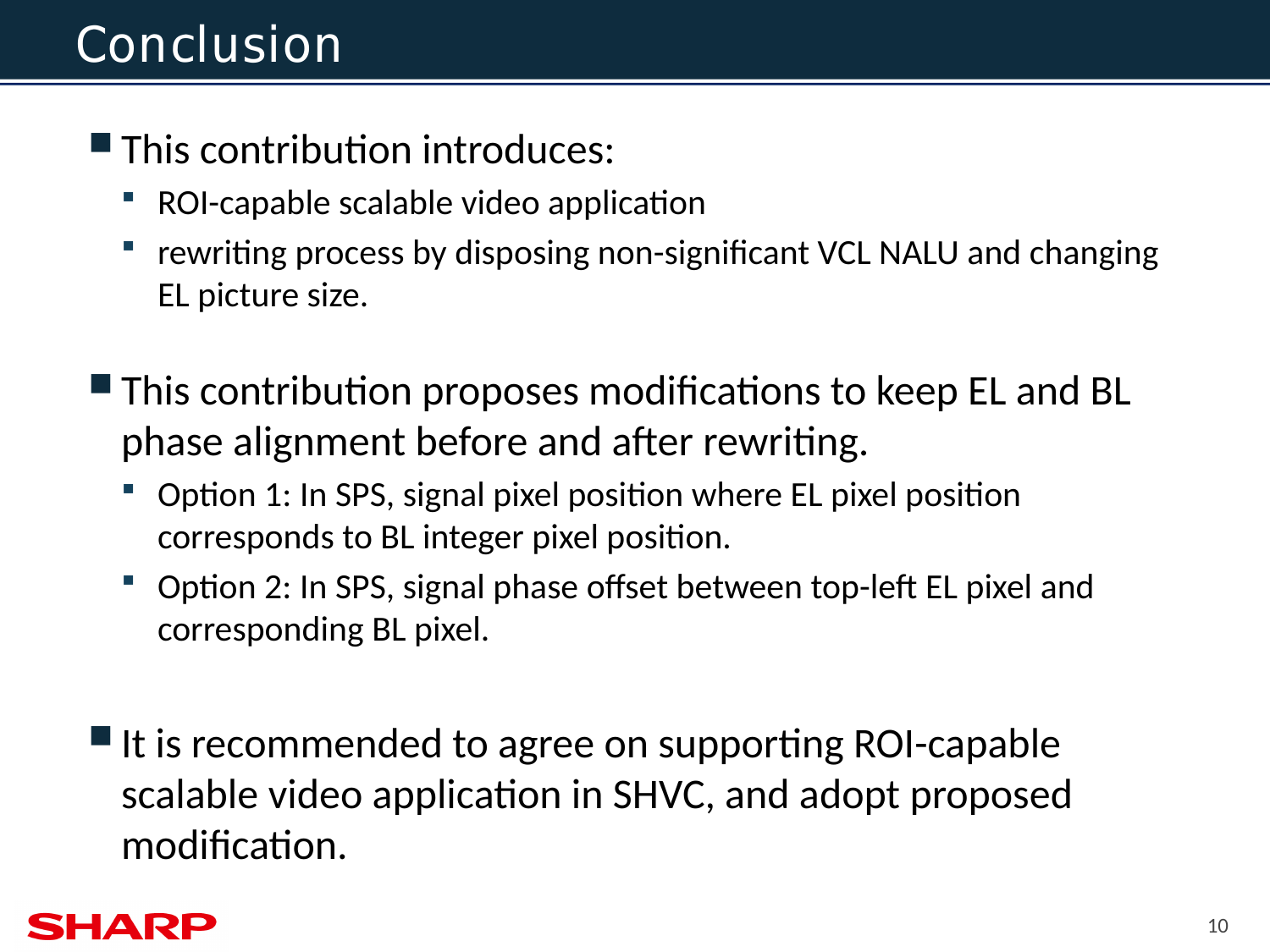

# Conclusion
This contribution introduces:
ROI-capable scalable video application
rewriting process by disposing non-significant VCL NALU and changing EL picture size.

This contribution proposes modifications to keep EL and BL phase alignment before and after rewriting.
Option 1: In SPS, signal pixel position where EL pixel position corresponds to BL integer pixel position.
Option 2: In SPS, signal phase offset between top-left EL pixel and corresponding BL pixel.

It is recommended to agree on supporting ROI-capable scalable video application in SHVC, and adopt proposed modification.
10